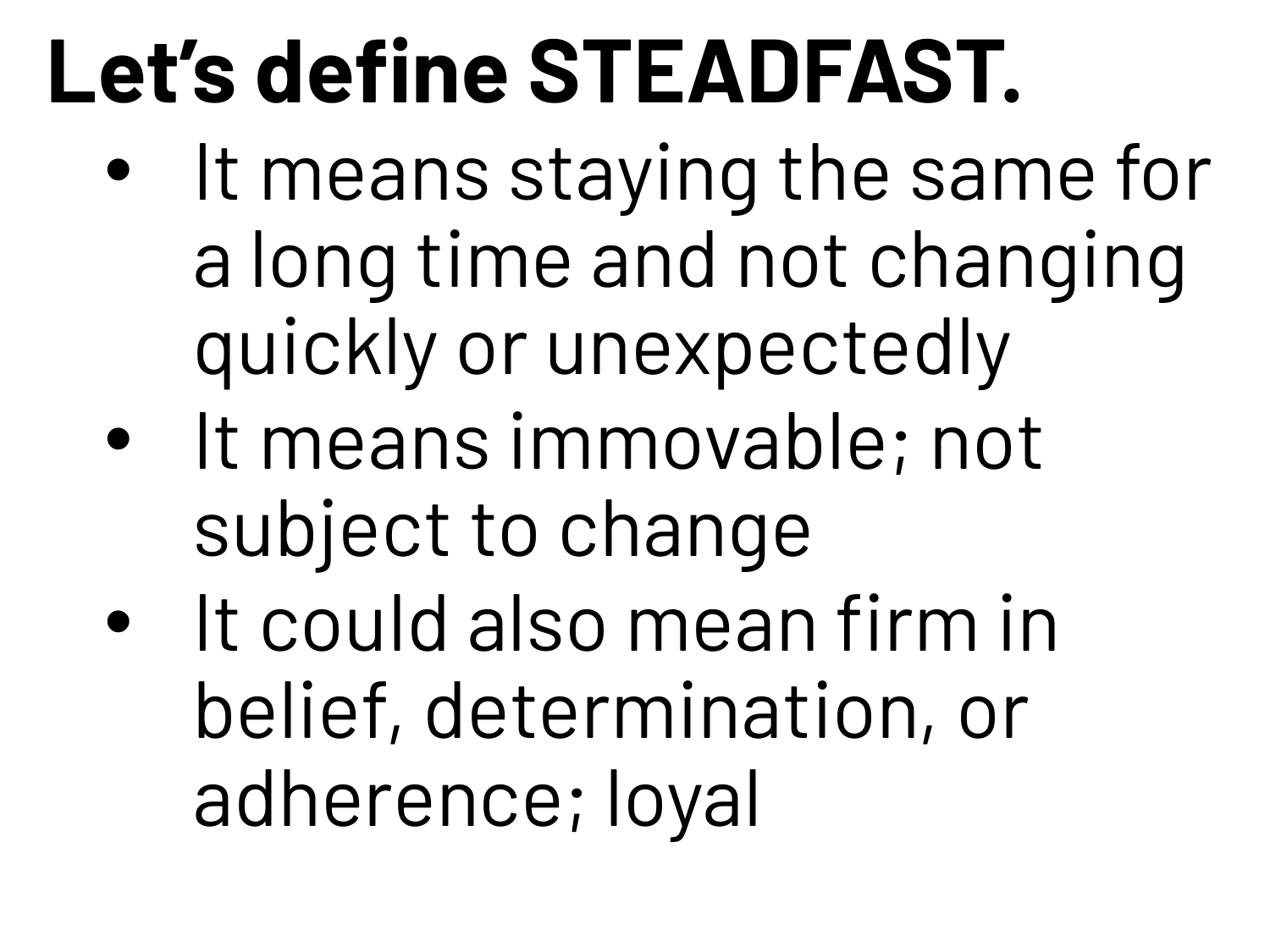

Let’s define STEADFAST.
It means staying the same for a long time and not changing quickly or unexpectedly
It means immovable; not subject to change
It could also mean firm in belief, determination, or adherence; loyal